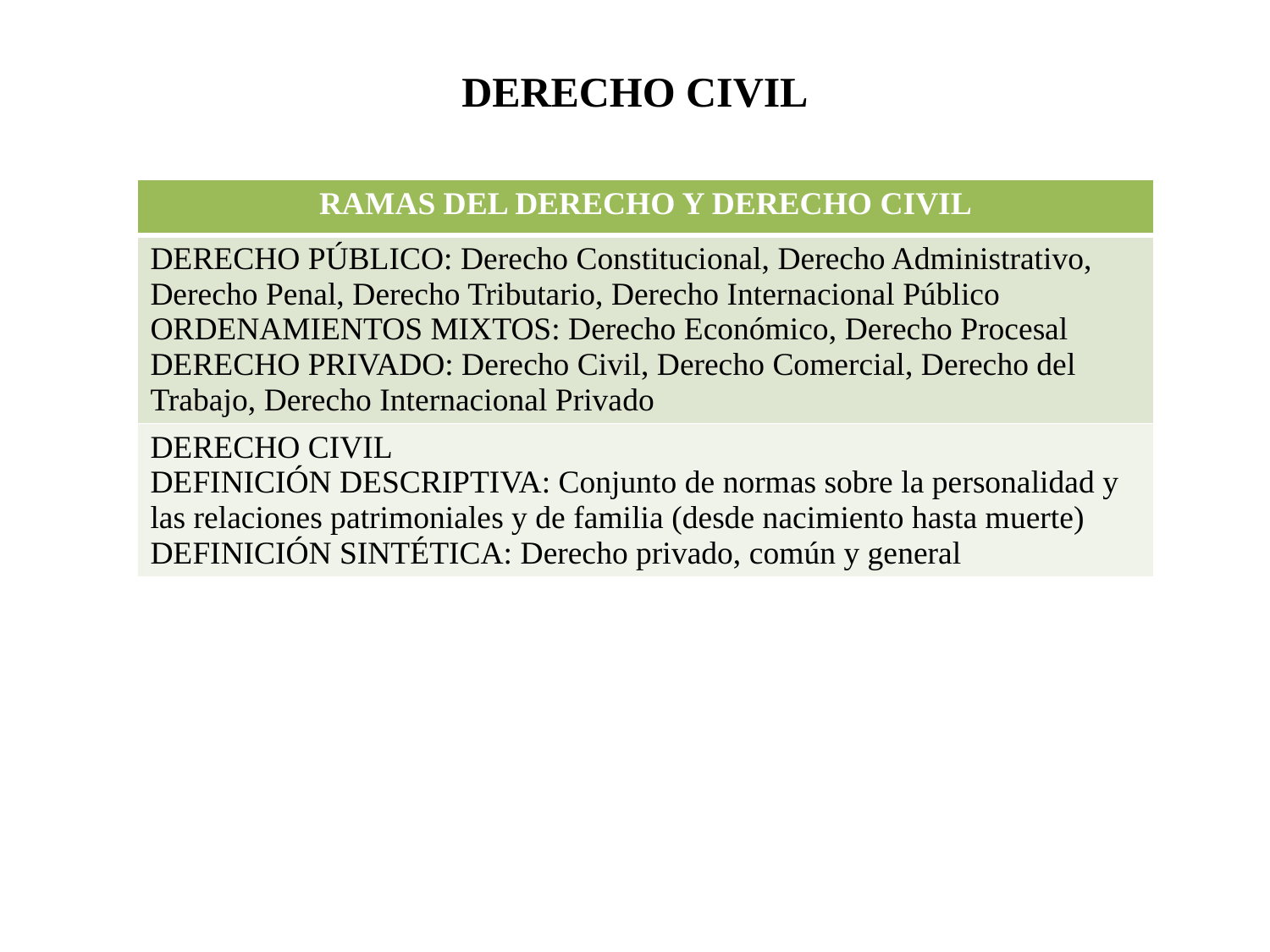

# DERECHO CIVIL
| RAMAS DEL DERECHO Y DERECHO CIVIL |
| --- |
| DERECHO PÚBLICO: Derecho Constitucional, Derecho Administrativo, Derecho Penal, Derecho Tributario, Derecho Internacional Público ORDENAMIENTOS MIXTOS: Derecho Económico, Derecho Procesal DERECHO PRIVADO: Derecho Civil, Derecho Comercial, Derecho del Trabajo, Derecho Internacional Privado |
| DERECHO CIVIL DEFINICIÓN DESCRIPTIVA: Conjunto de normas sobre la personalidad y las relaciones patrimoniales y de familia (desde nacimiento hasta muerte) DEFINICIÓN SINTÉTICA: Derecho privado, común y general |